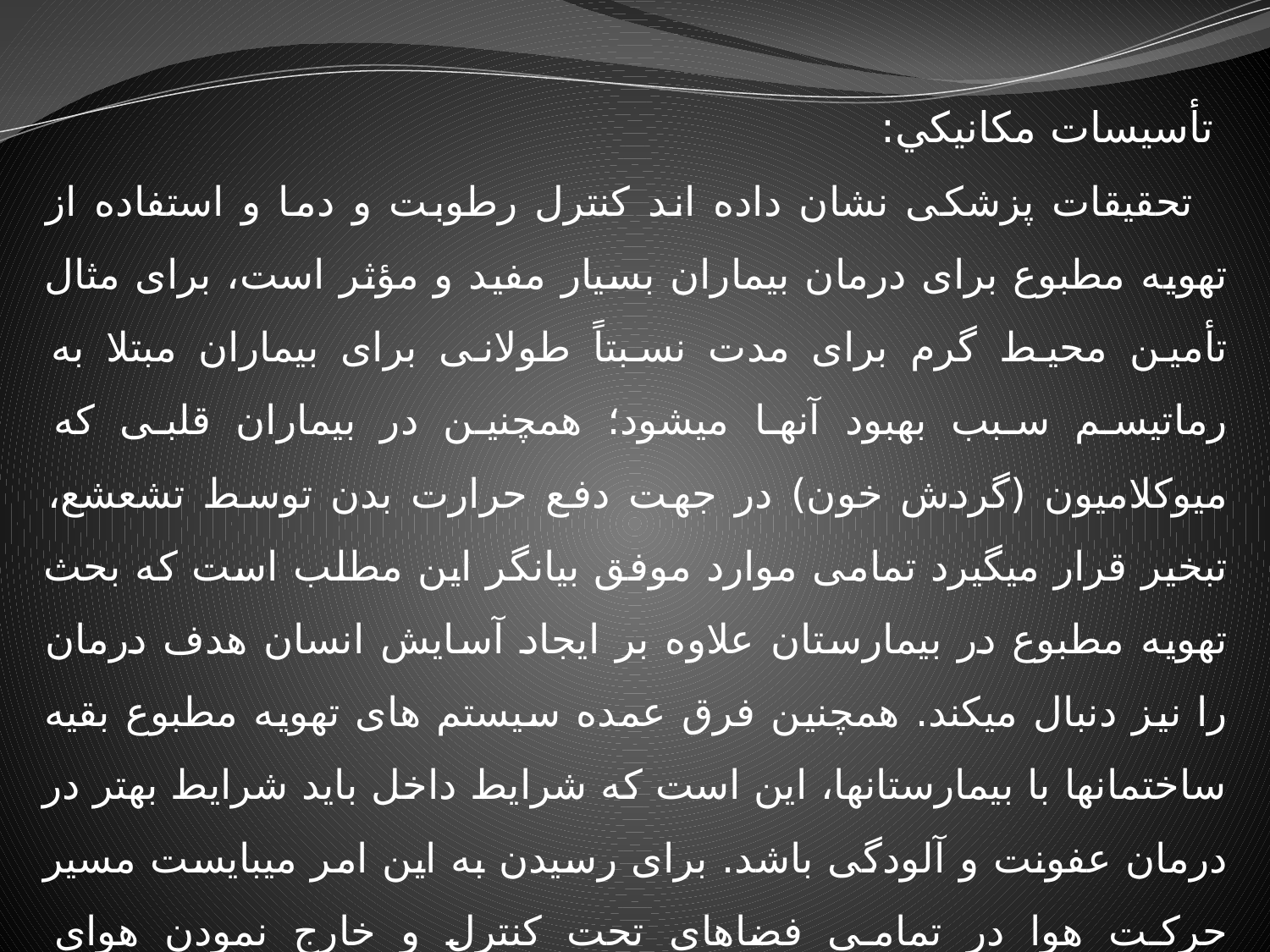

تأسيسات مكانيكي:
  تحقیقات پزشکی نشان داده اند کنترل رطوبت و دما و استفاده از تهویه مطبوع برای درمان بیماران بسیار مفید و مؤثر است، برای مثال تأمین محیط گرم برای مدت نسبتاً طولانی برای بیماران مبتلا به رماتیسم سبب بهبود آنها می‏شود؛ همچنین در بیماران قلبی که میوکلامیون (گردش خون) در جهت دفع حرارت بدن توسط تشعشع، تبخیر قرار می‏گیرد تمامی موارد موفق بیانگر این مطلب است که بحث تهویه مطبوع در بیمارستان علاوه بر ایجاد آسایش انسان هدف درمان را نیز دنبال می‏کند. همچنین فرق عمده سیستم های تهویه مطبوع بقیه ساختمان‏ها با بیمارستان‏ها، این است که شرایط داخل باید شرایط بهتر در درمان عفونت و آلودگی باشد. برای رسیدن به این امر می‏بایست مسیر حرکت هوا در تمامی فضاهای تحت کنترل و خارج نمودن هوای محیط‏های کثیف و ... که از وظایف طراحان تأسیسات بیمارستان می‏باشد.